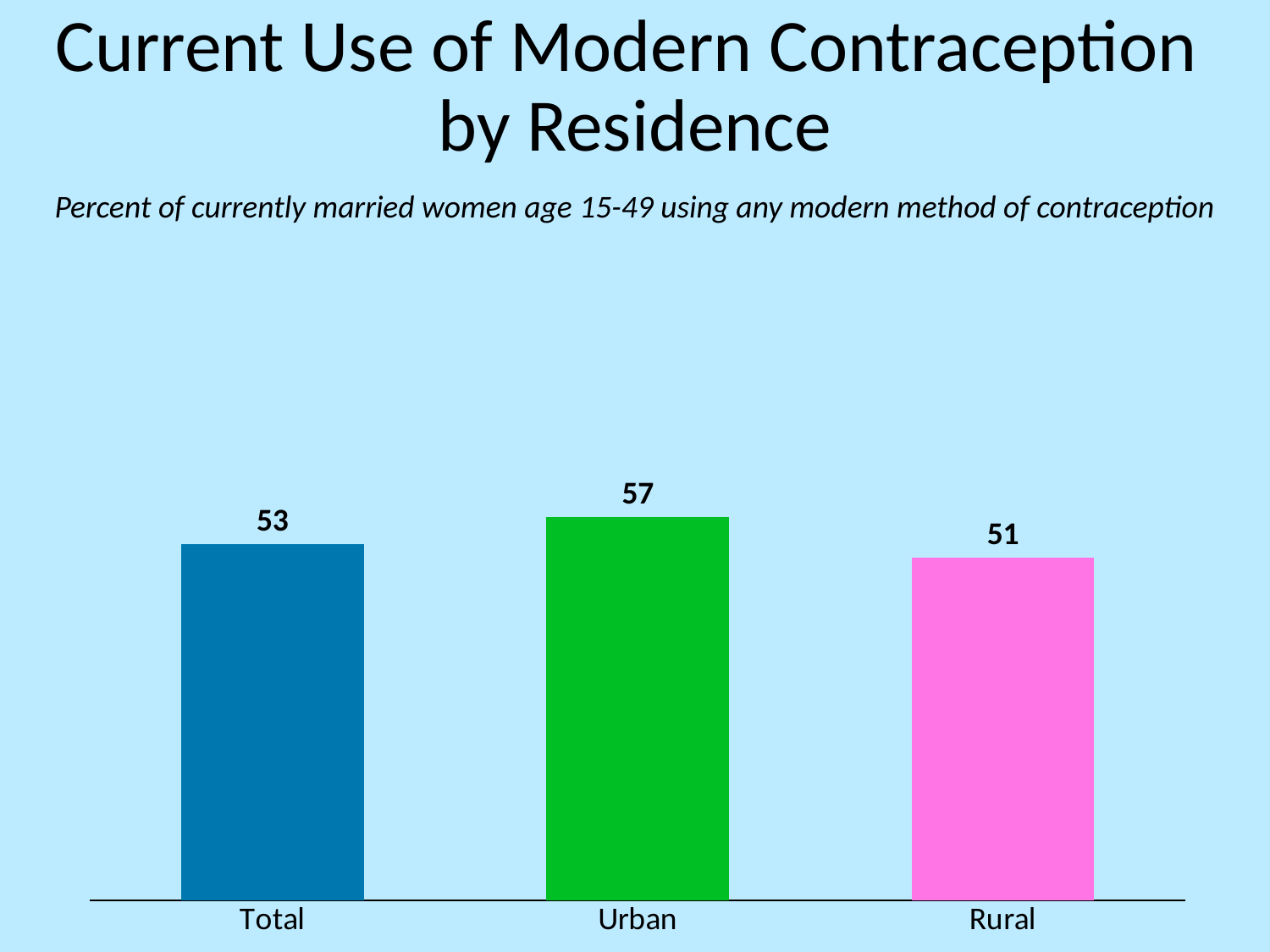

# Current Use of Modern Contraception by Residence
Percent of currently married women age 15-49 using any modern method of contraception

### Chart

| Category | Column1 |
|---|---|
| Total | 53.0 |
| Urban | 57.0 |
| Rural | 51.0 |